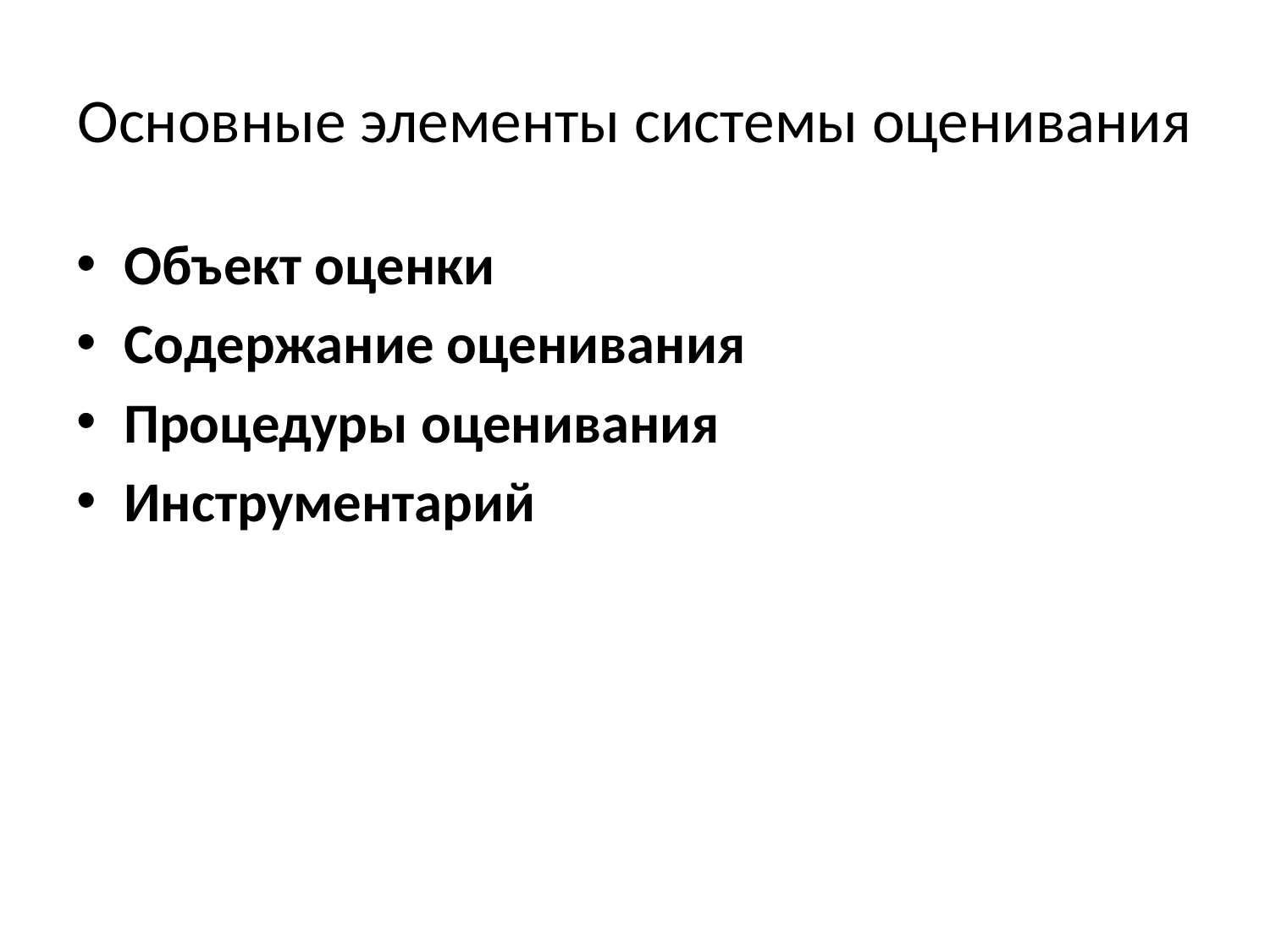

# Основные элементы системы оценивания
Объект оценки
Содержание оценивания
Процедуры оценивания
Инструментарий